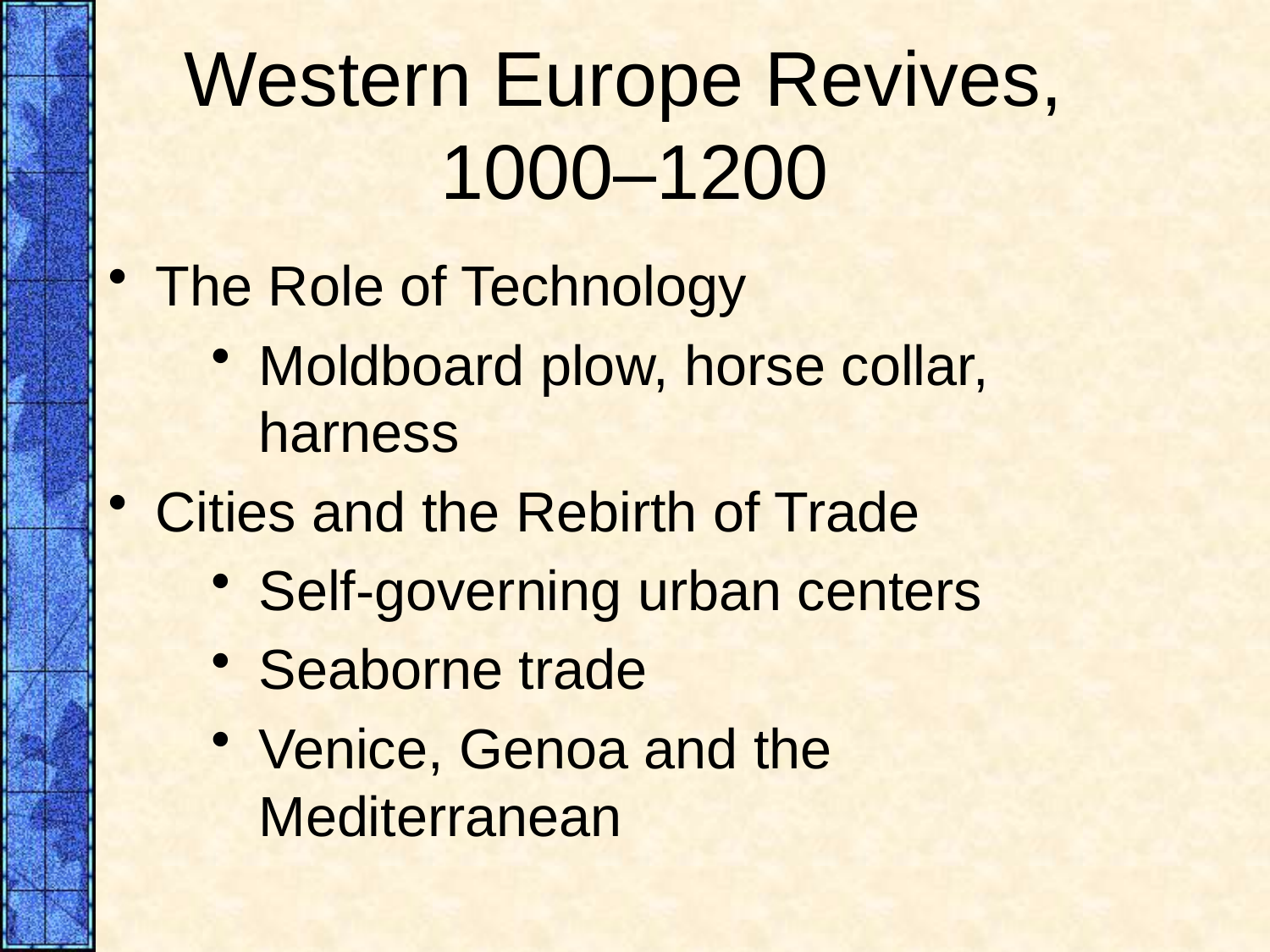

# Western Europe Revives, 1000–1200
The Role of Technology
Moldboard plow, horse collar, harness
Cities and the Rebirth of Trade
Self-governing urban centers
Seaborne trade
Venice, Genoa and the Mediterranean